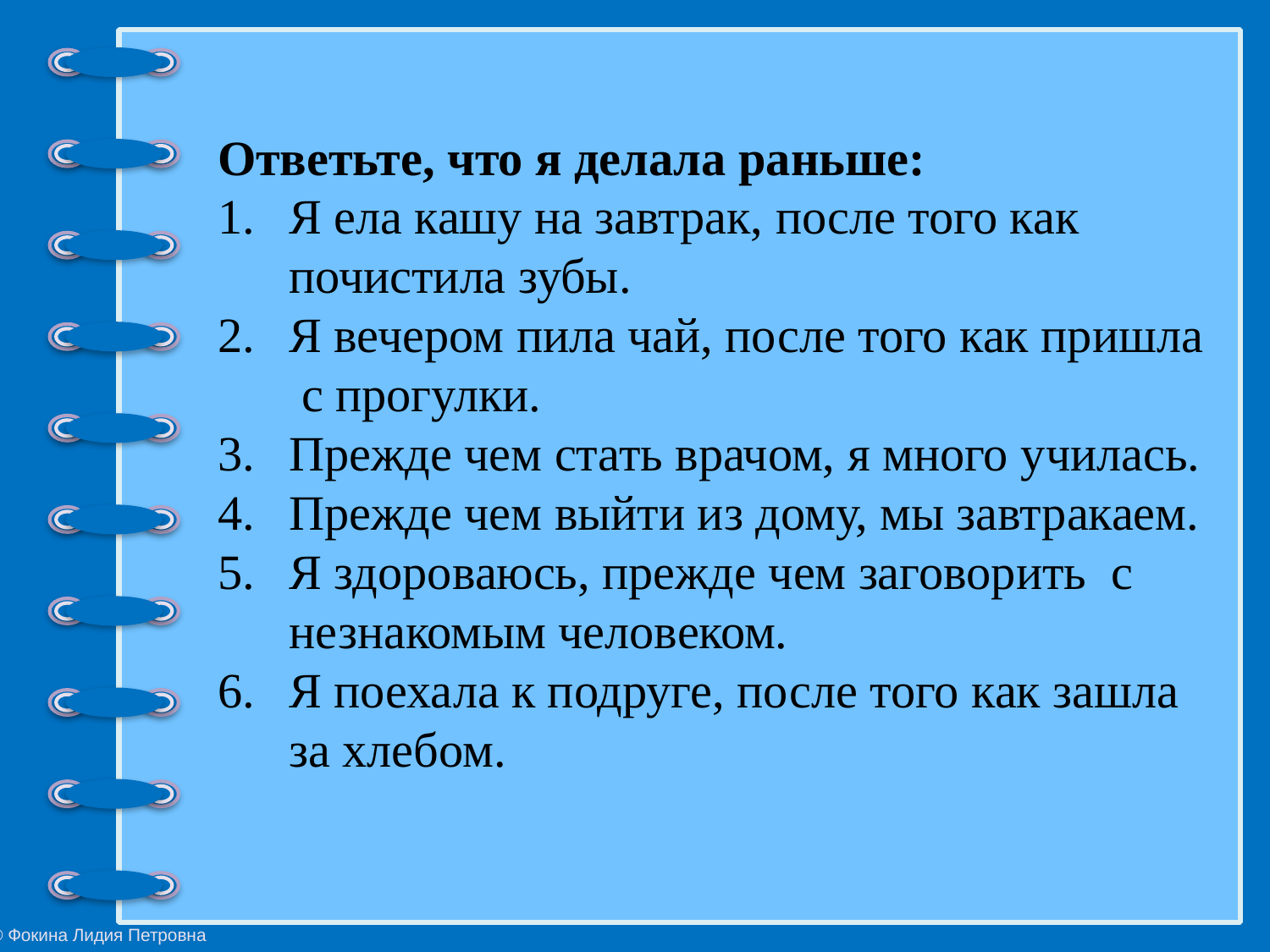

Ответьте, что я делала раньше:
Я ела кашу на завтрак, после того как почистила зубы.
Я вечером пила чай, после того как пришла  с прогулки.
Прежде чем стать врачом, я много училась.
Прежде чем выйти из дому, мы завтракаем.
Я здороваюсь, прежде чем заговорить  с незнакомым человеком.
Я поехала к подруге, после того как зашла за хлебом.